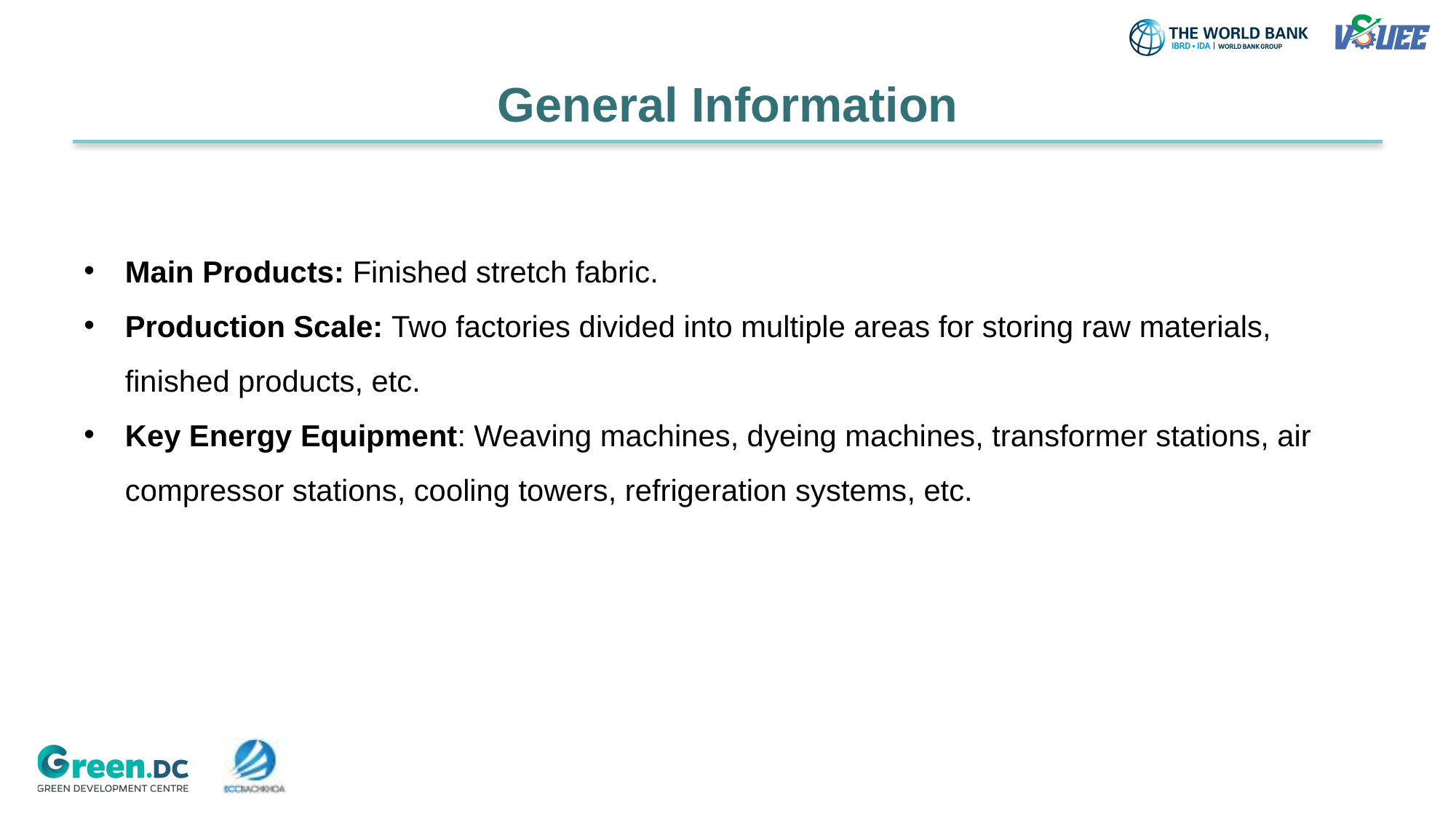

# General Information
Main Products: Finished stretch fabric.
Production Scale: Two factories divided into multiple areas for storing raw materials, finished products, etc.
Key Energy Equipment: Weaving machines, dyeing machines, transformer stations, air compressor stations, cooling towers, refrigeration systems, etc.